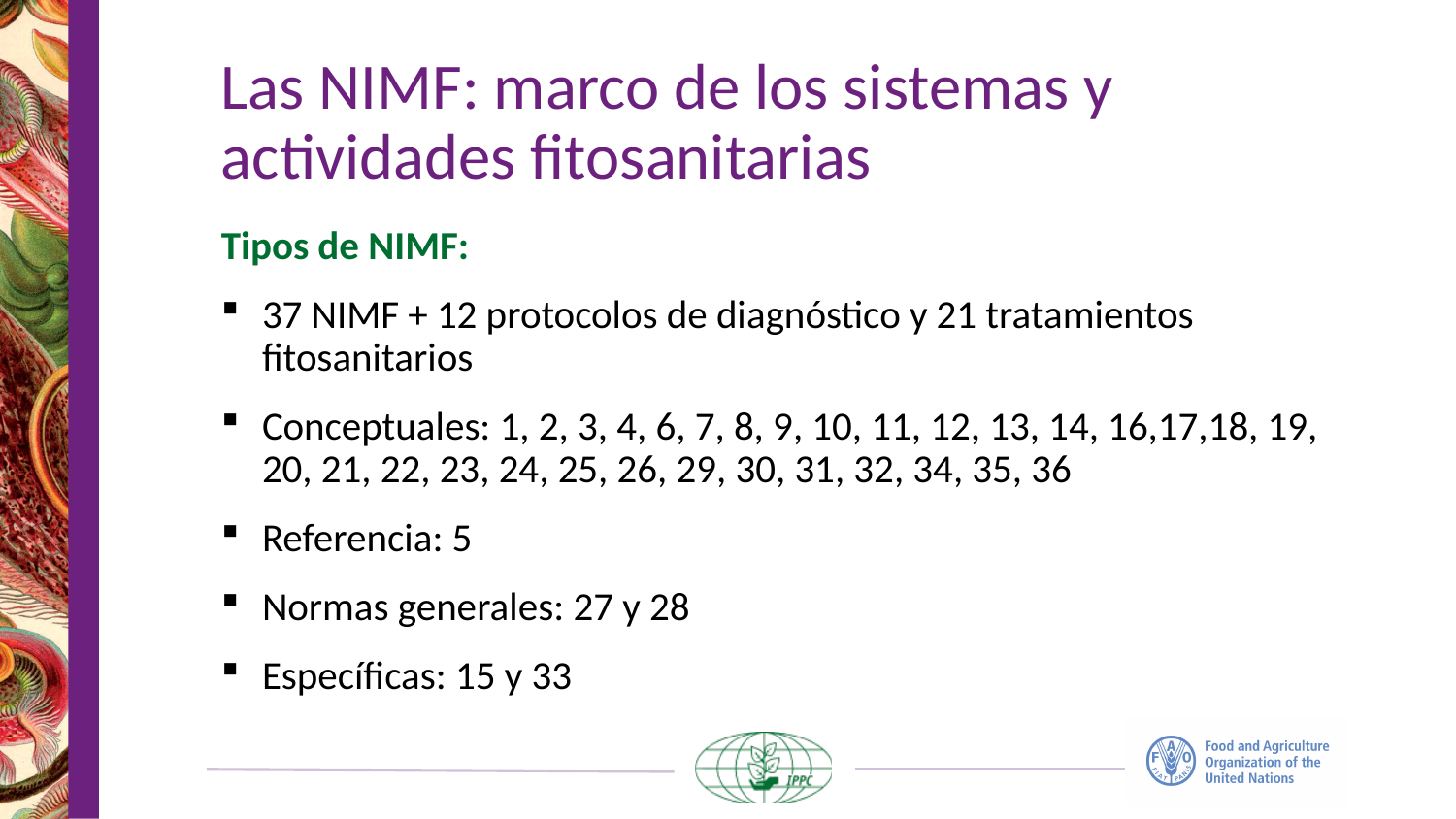

# Las NIMF: marco de los sistemas y actividades fitosanitarias
Tipos de NIMF:
37 NIMF + 12 protocolos de diagnóstico y 21 tratamientos fitosanitarios
Conceptuales: 1, 2, 3, 4, 6, 7, 8, 9, 10, 11, 12, 13, 14, 16,17,18, 19, 20, 21, 22, 23, 24, 25, 26, 29, 30, 31, 32, 34, 35, 36
Referencia: 5
Normas generales: 27 y 28
Específicas: 15 y 33